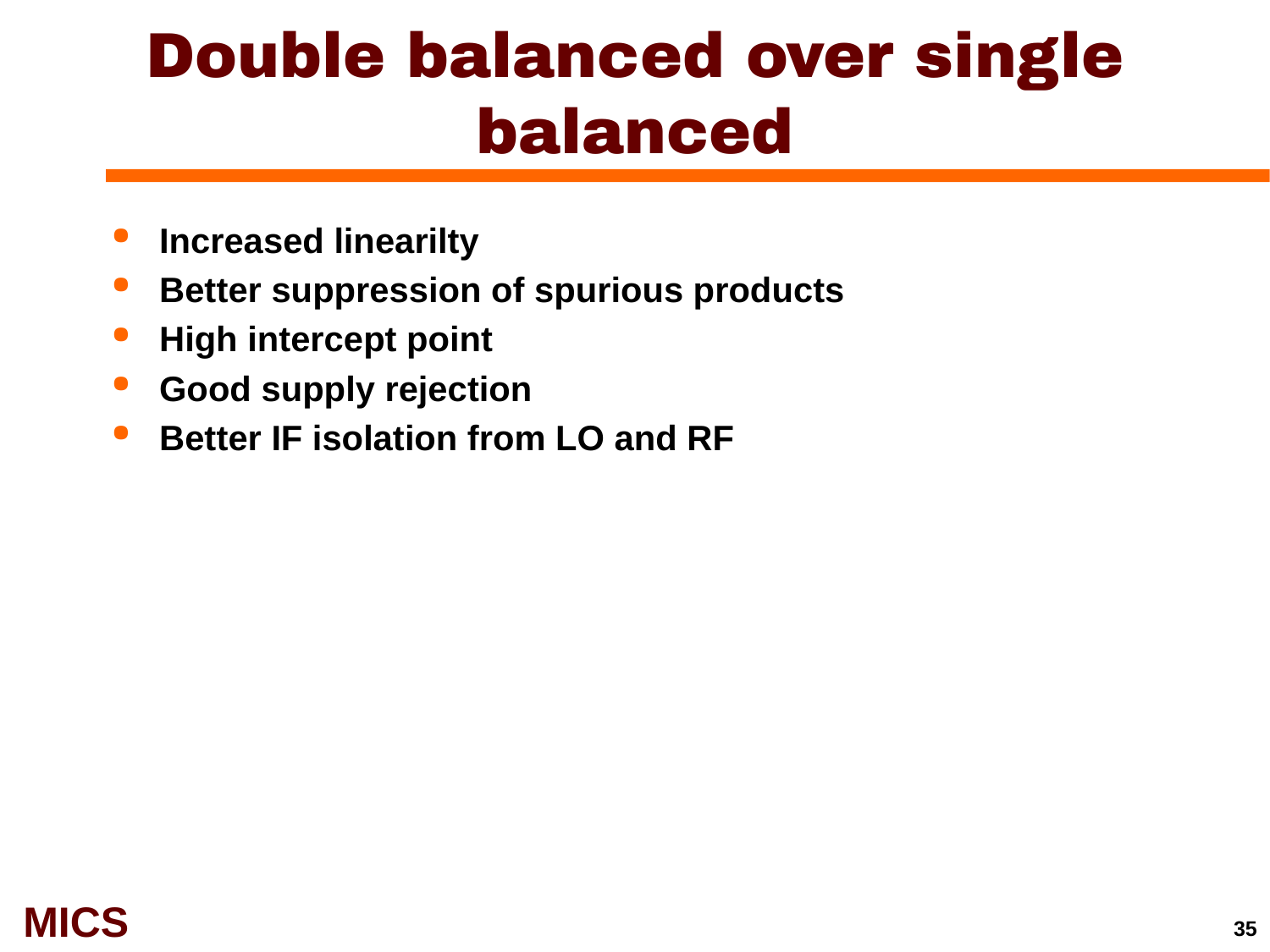

# Double balanced over single balanced
Increased linearilty
Better suppression of spurious products
High intercept point
Good supply rejection
Better IF isolation from LO and RF
35